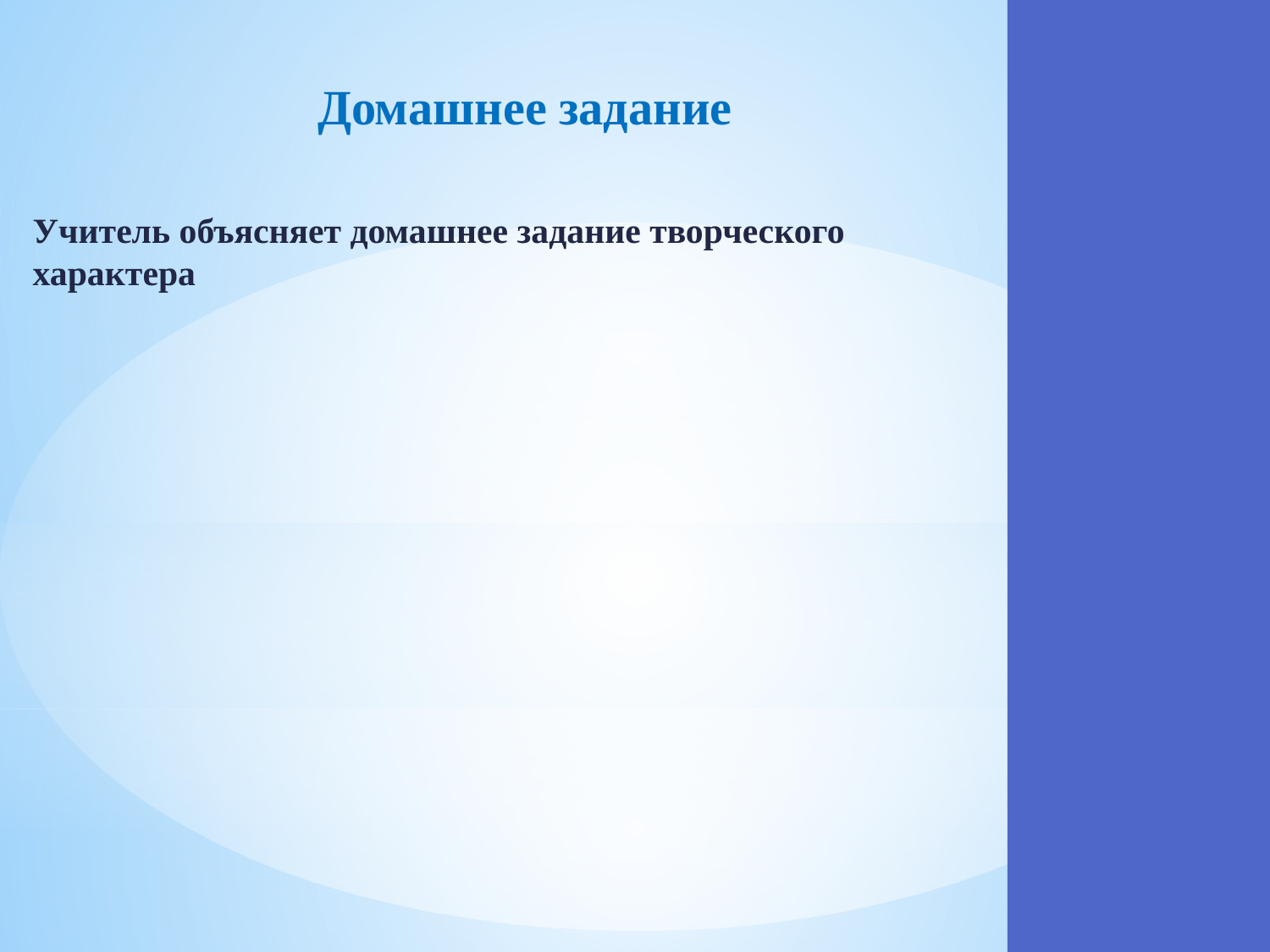

Домашнее задание

Учитель объясняет домашнее задание творческого характера